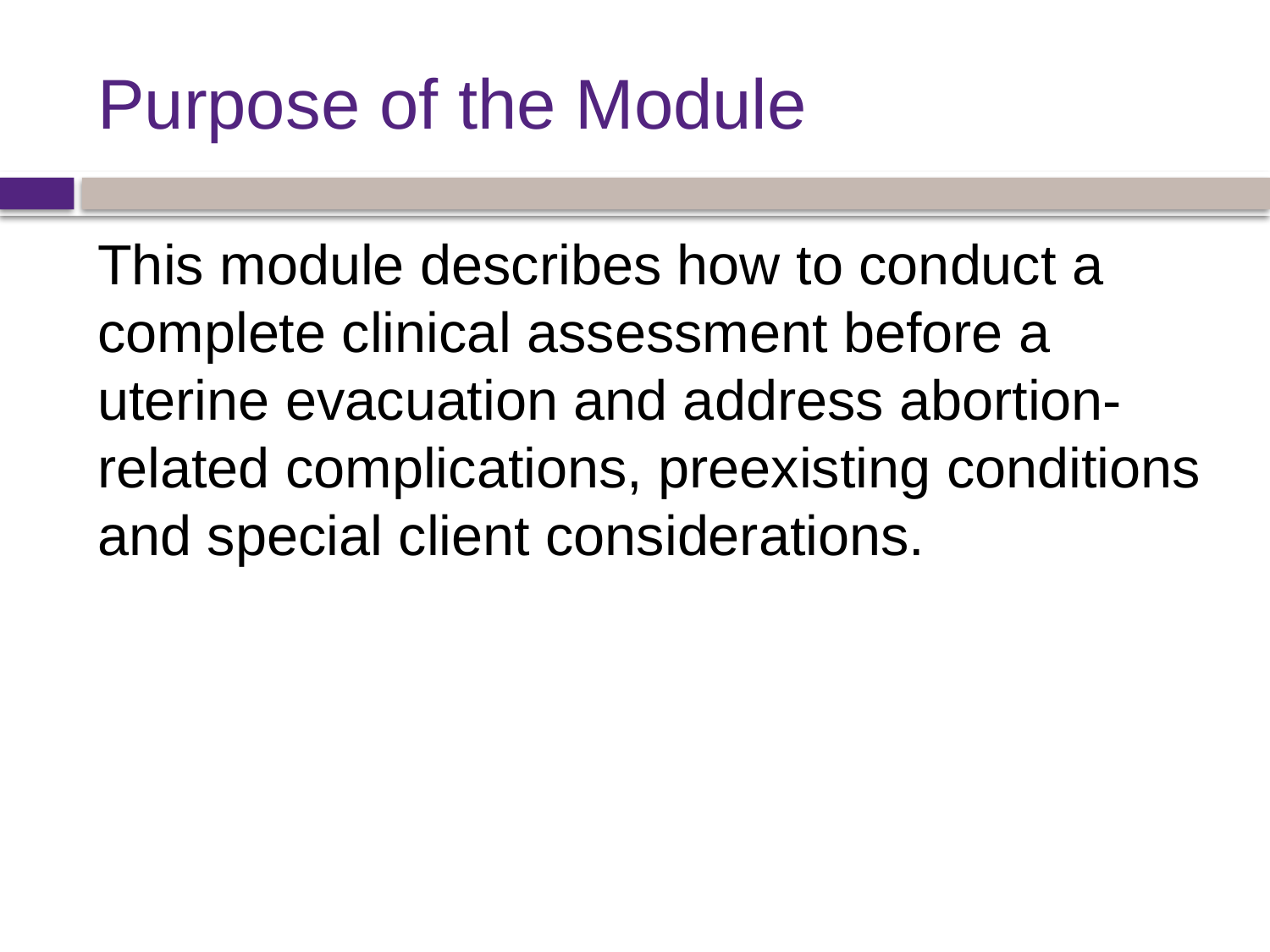

# Purpose of the Module
This module describes how to conduct a complete clinical assessment before a uterine evacuation and address abortion-related complications, preexisting conditions and special client considerations.